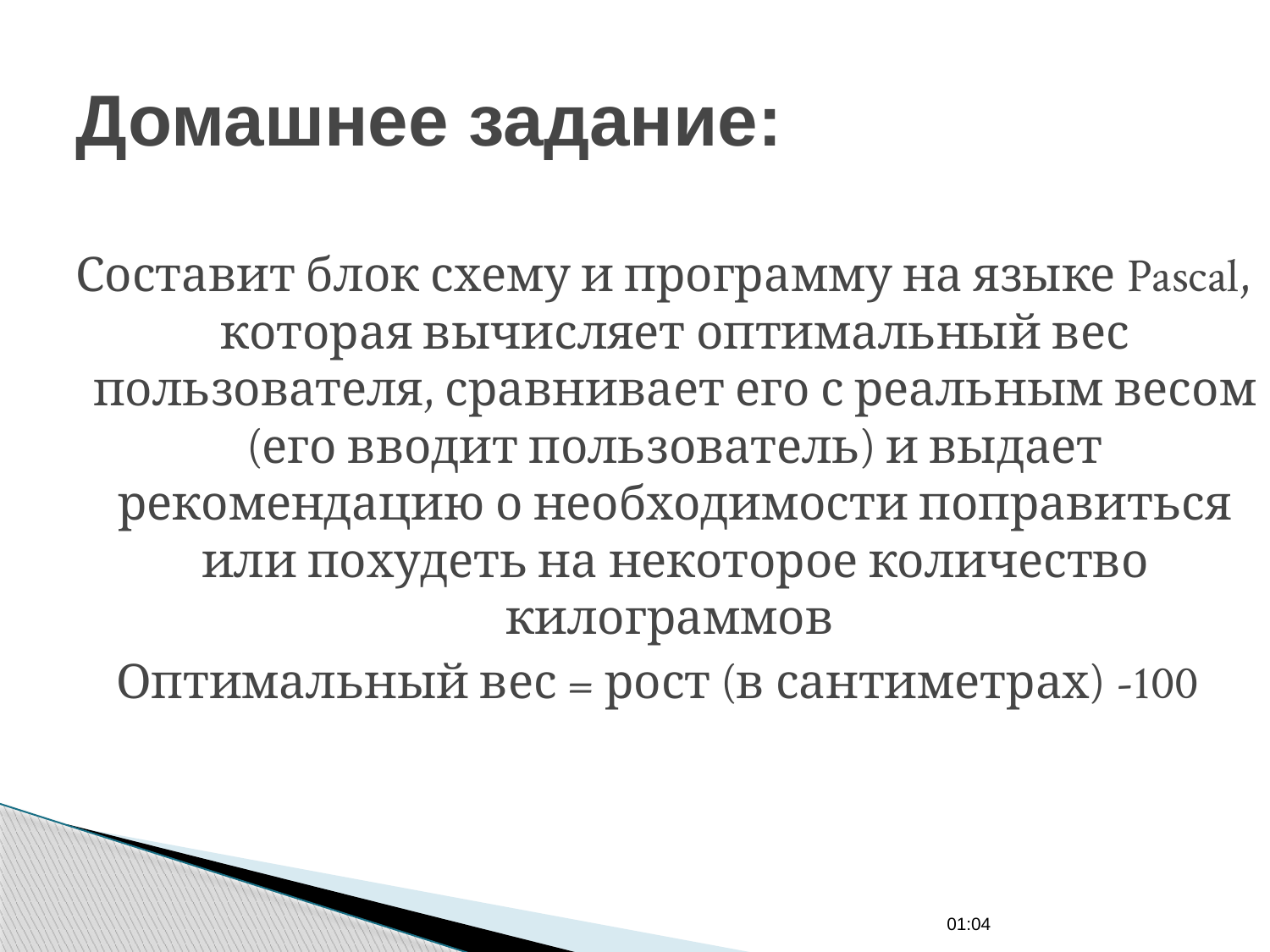

# Домашнее задание:
 Составит блок схему и программу на языке Pascal, которая вычисляет оптимальный вес пользователя, сравнивает его с реальным весом (его вводит пользователь) и выдает рекомендацию о необходимости поправиться или похудеть на некоторое количество килограммов
Оптимальный вес = рост (в сантиметрах) -100

01:04